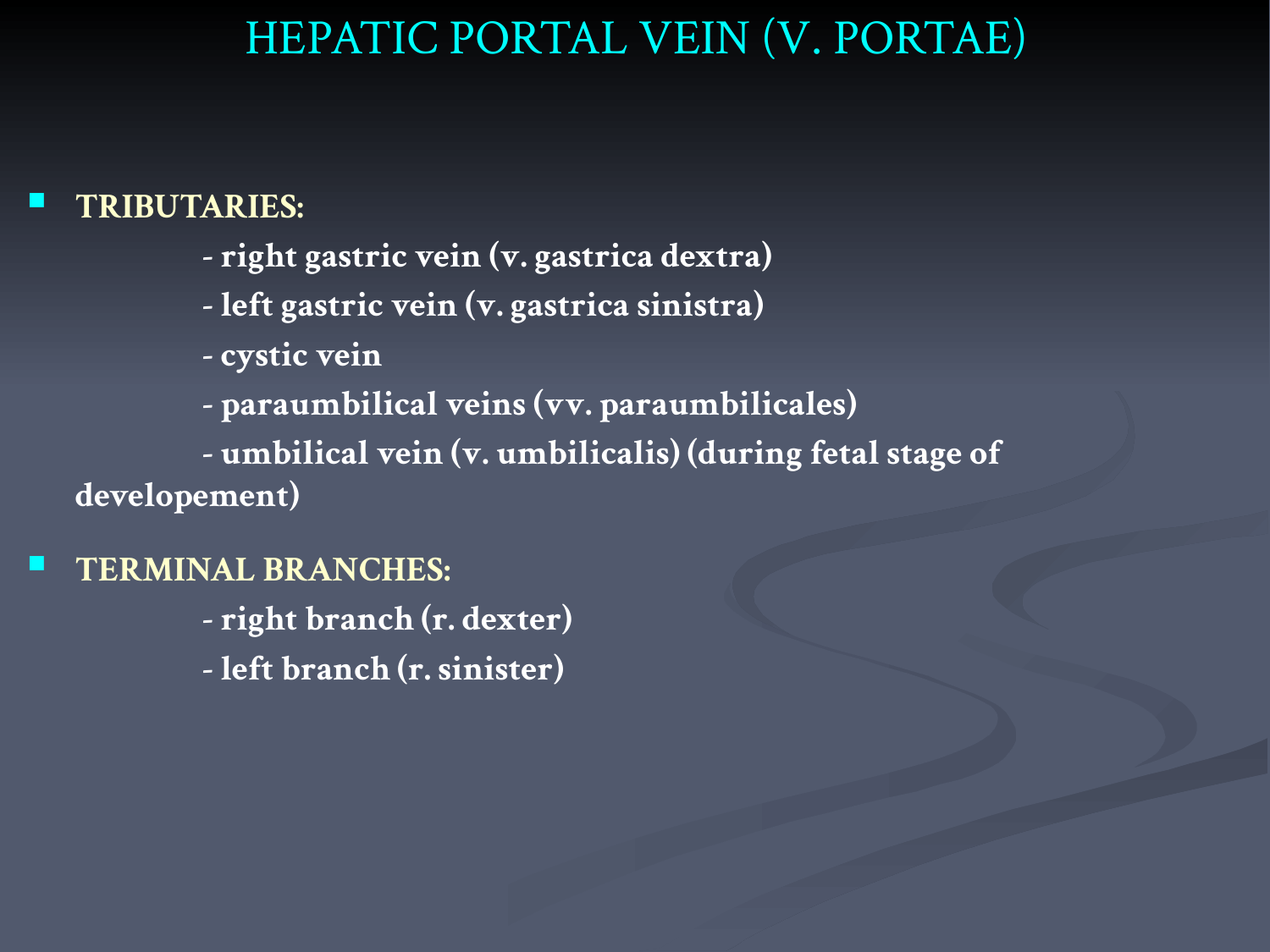

# HEPATIC PORTAL VEIN (V. PORTAE)
TRIBUTARIES:
		- right gastric vein (v. gastrica dextra)
		- left gastric vein (v. gastrica sinistra)
		- cystic vein
		- paraumbilical veins (vv. paraumbilicales)
		- umbilical vein (v. umbilicalis) (during fetal stage of developement)

TERMINAL BRANCHES:
		- right branch (r. dexter)
		- left branch (r. sinister)